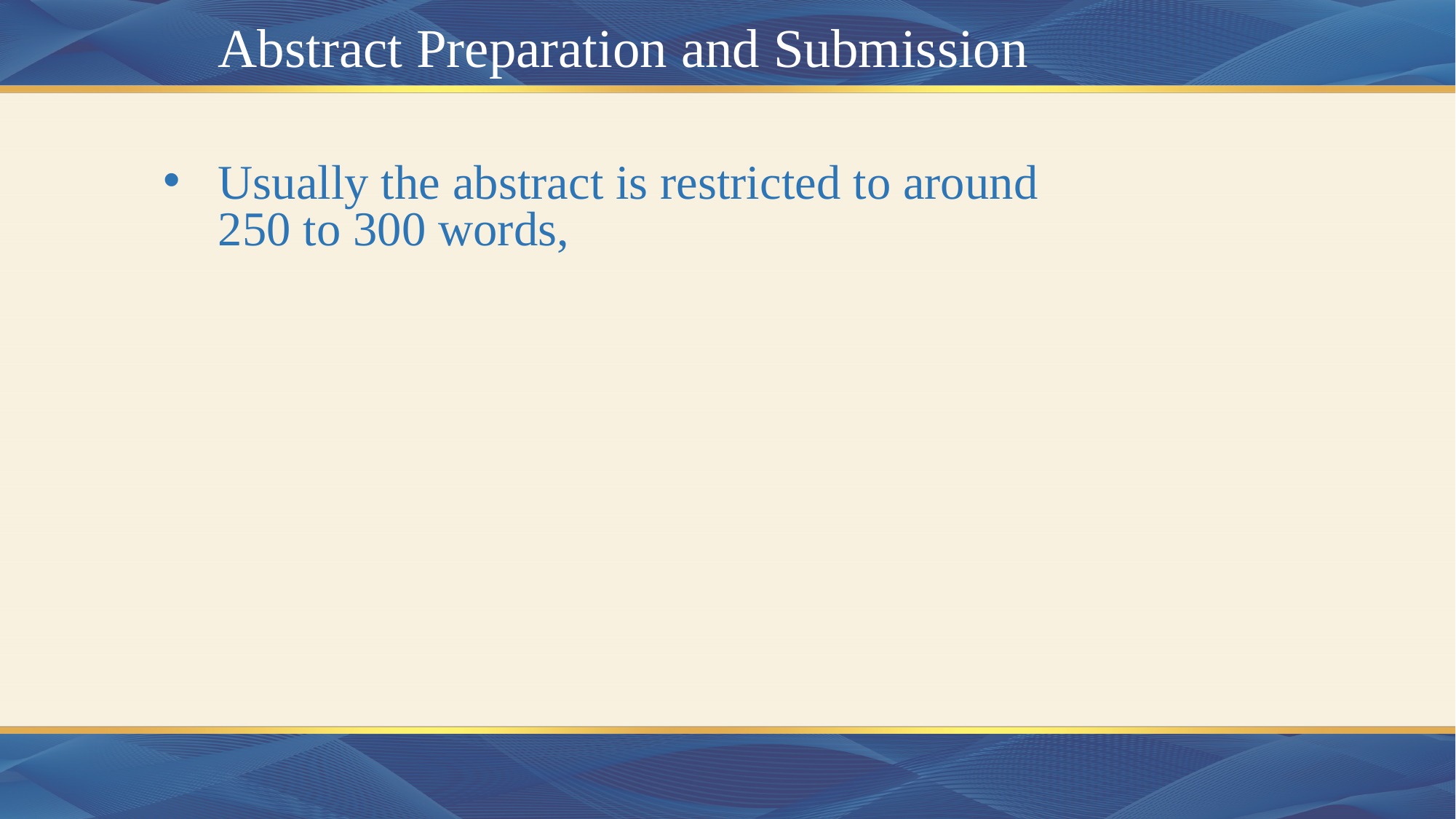

# Abstract Preparation and Submission
Usually the abstract is restricted to around 250 to 300 words,